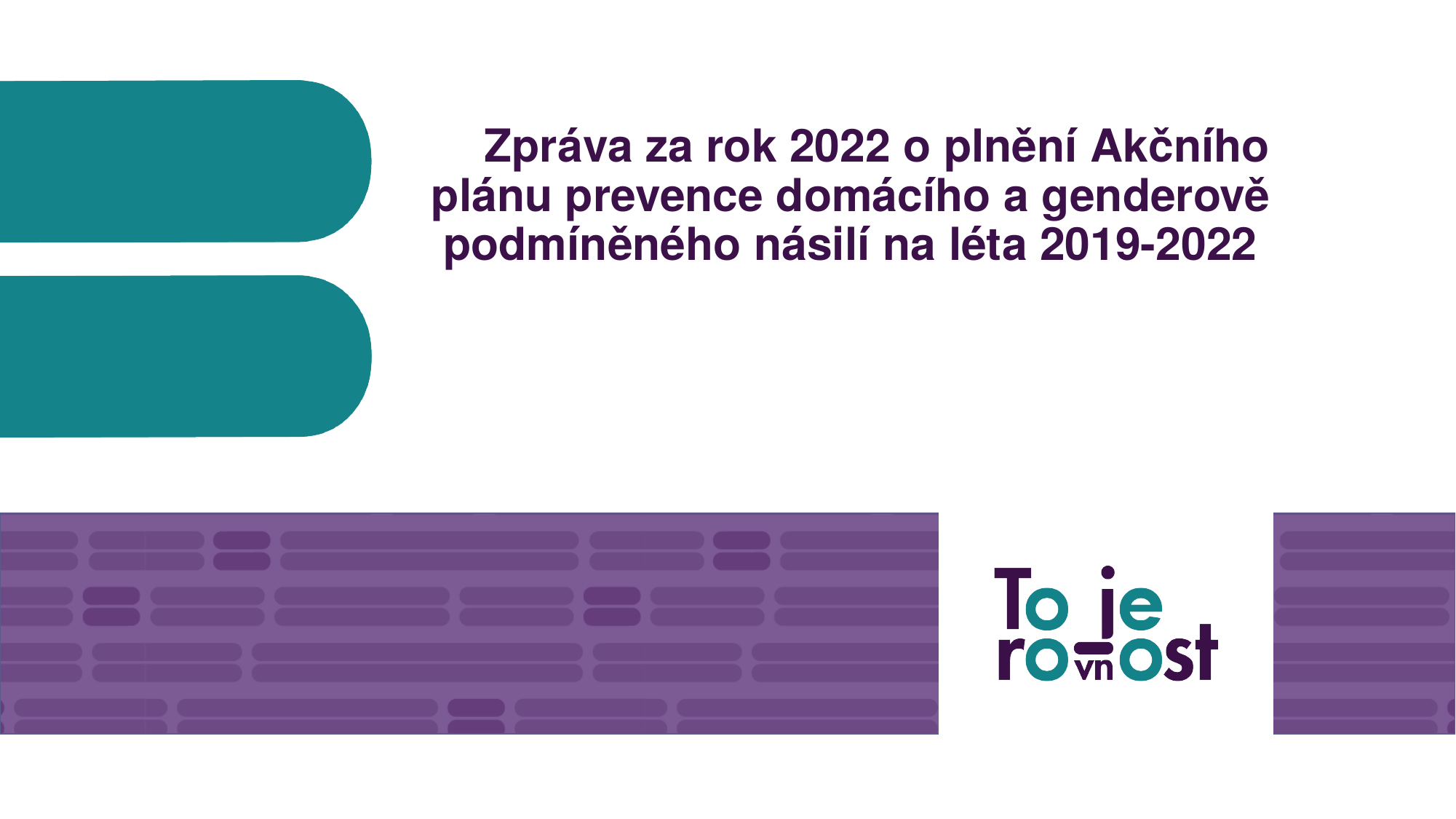

Zpráva za rok 2022 o plnění Akčního plánu prevence domácího a genderově podmíněného násilí na léta 2019-2022